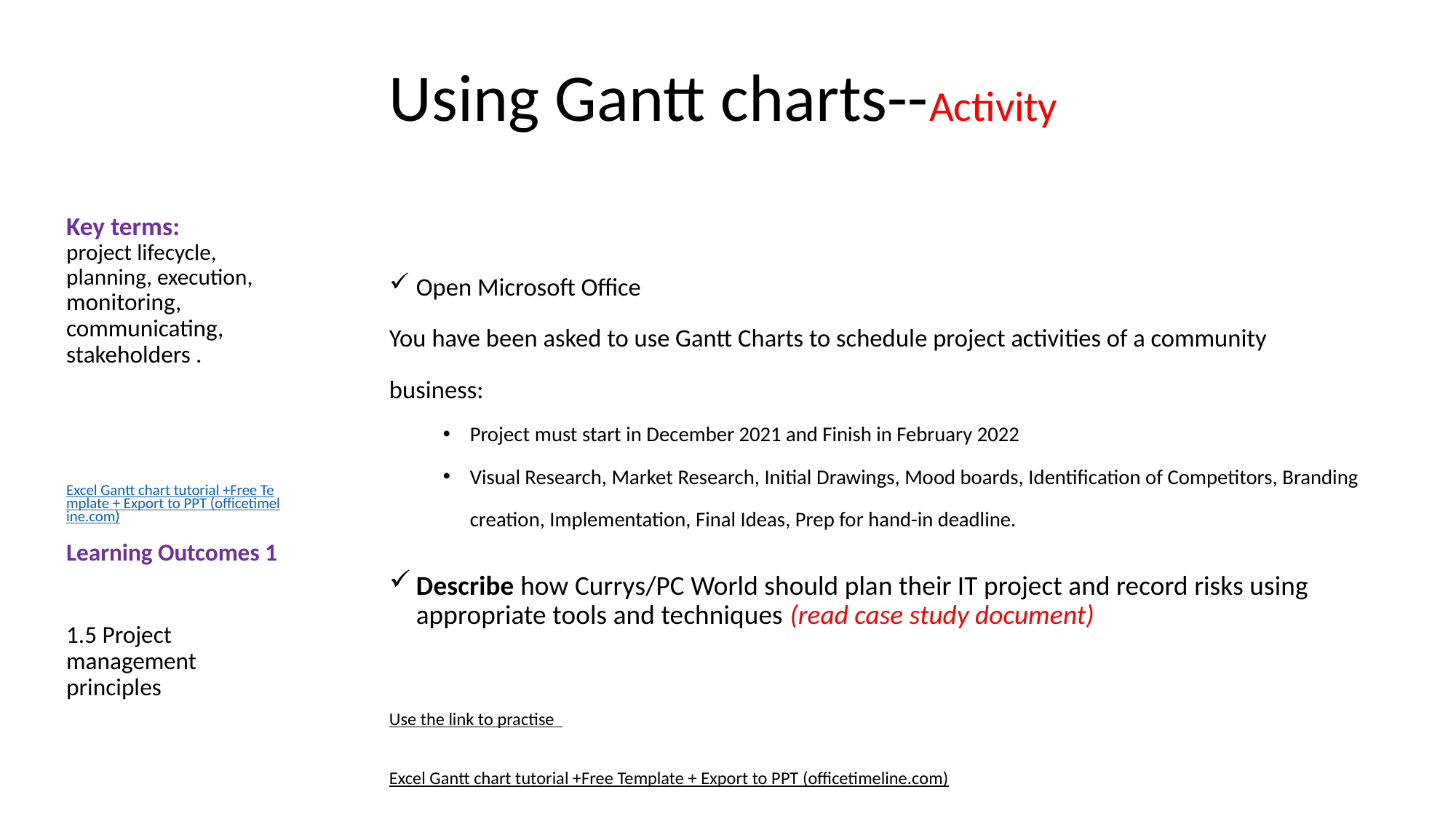

# Using Gantt charts--Activity

Key terms:
project lifecycle, planning, execution, monitoring, communicating, stakeholders .

Excel Gantt chart tutorial +Free Template + Export to PPT (officetimeline.com)
Learning Outcomes 1

1.5 Project management principles

Open Microsoft Office
You have been asked to use Gantt Charts to schedule project activities of a community business:
Project must start in December 2021 and Finish in February 2022
Visual Research, Market Research, Initial Drawings, Mood boards, Identification of Competitors, Branding creation, Implementation, Final Ideas, Prep for hand-in deadline.

Describe how Currys/PC World should plan their IT project and record risks using appropriate tools and techniques (read case study document)

Use the link to practise

Excel Gantt chart tutorial +Free Template + Export to PPT (officetimeline.com)